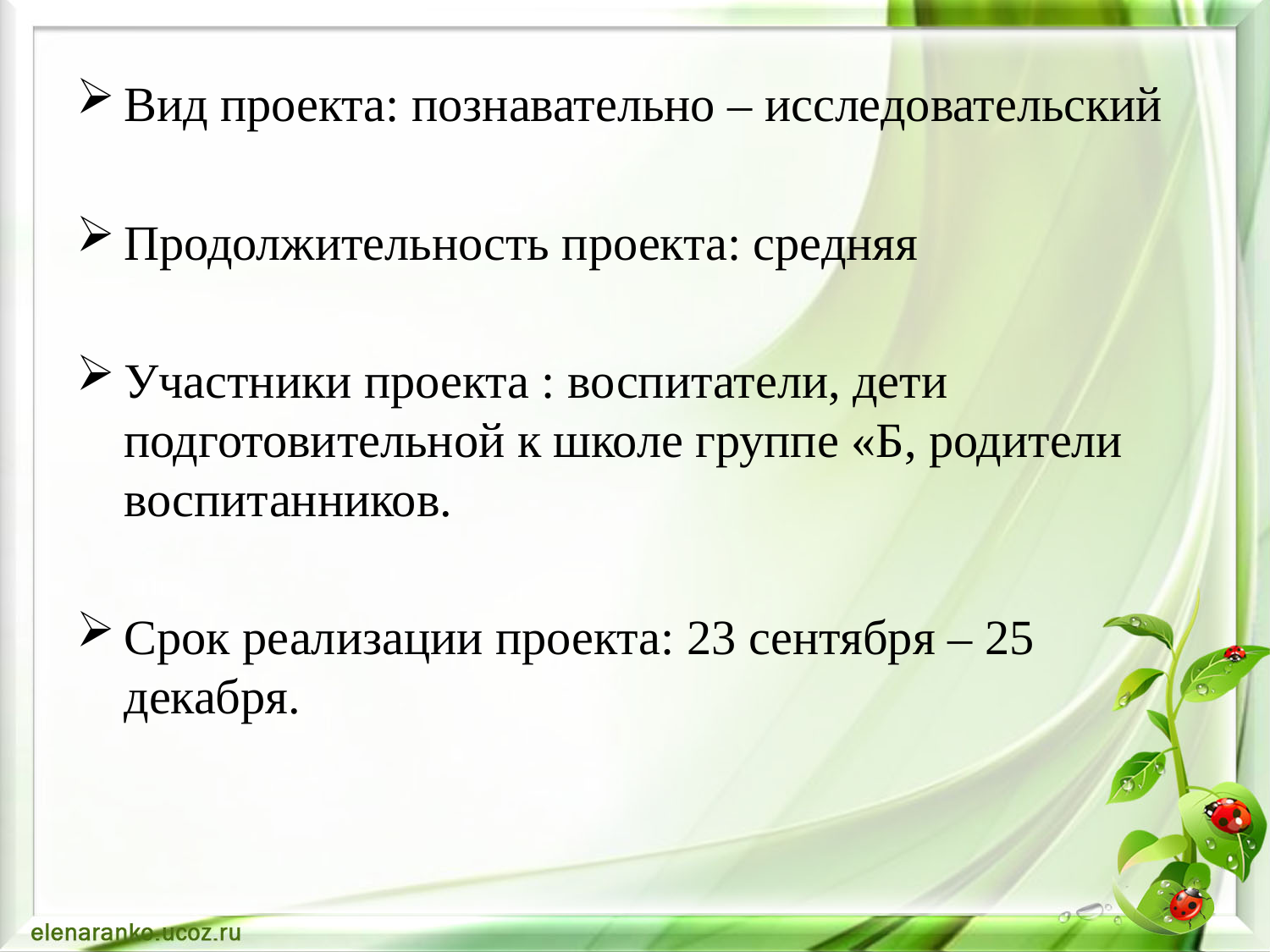

Вид проекта: познавательно – исследовательский

Продолжительность проекта: средняя

Участники проекта : воспитатели, дети подготовительной к школе группе «Б, родители воспитанников.

Срок реализации проекта: 23 сентября – 25 декабря.